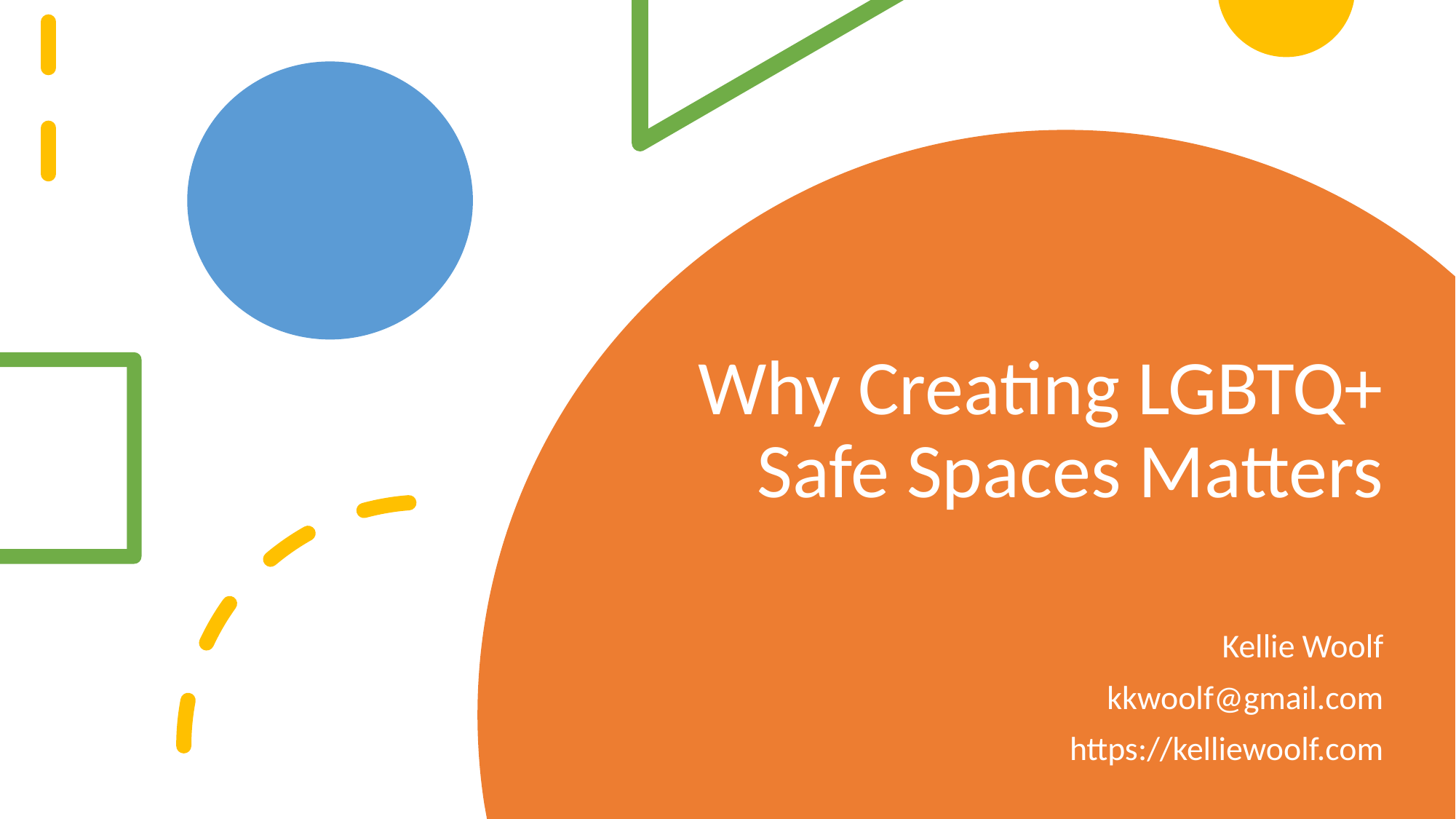

# Why Creating LGBTQ+ Safe Spaces Matters

Kellie Woolf
kkwoolf@gmail.com
https://kelliewoolf.com